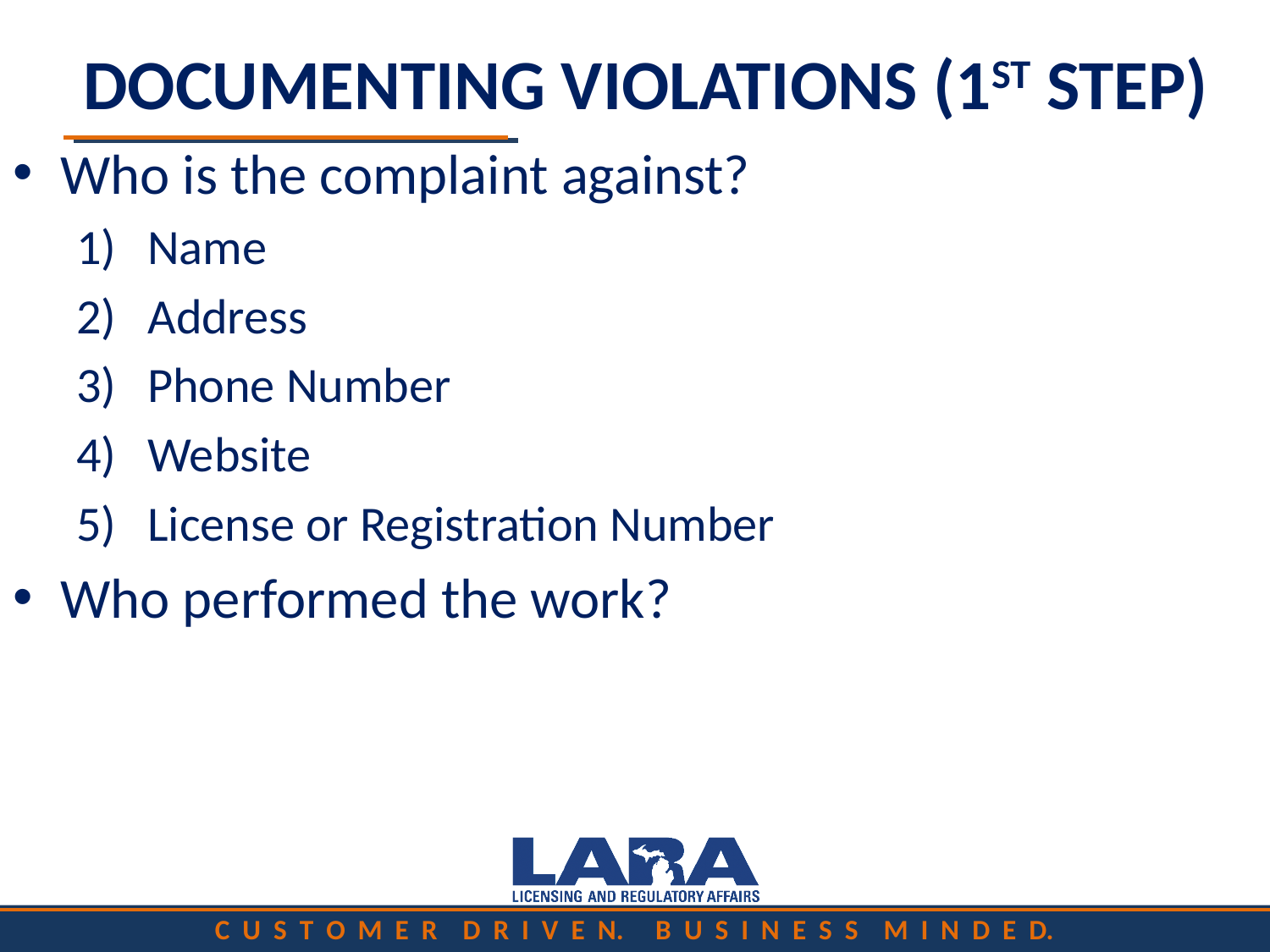

# DOCUMENTING VIOLATIONS (1ST STEP)
Who is the complaint against?
Name
Address
Phone Number
Website
License or Registration Number
Who performed the work?